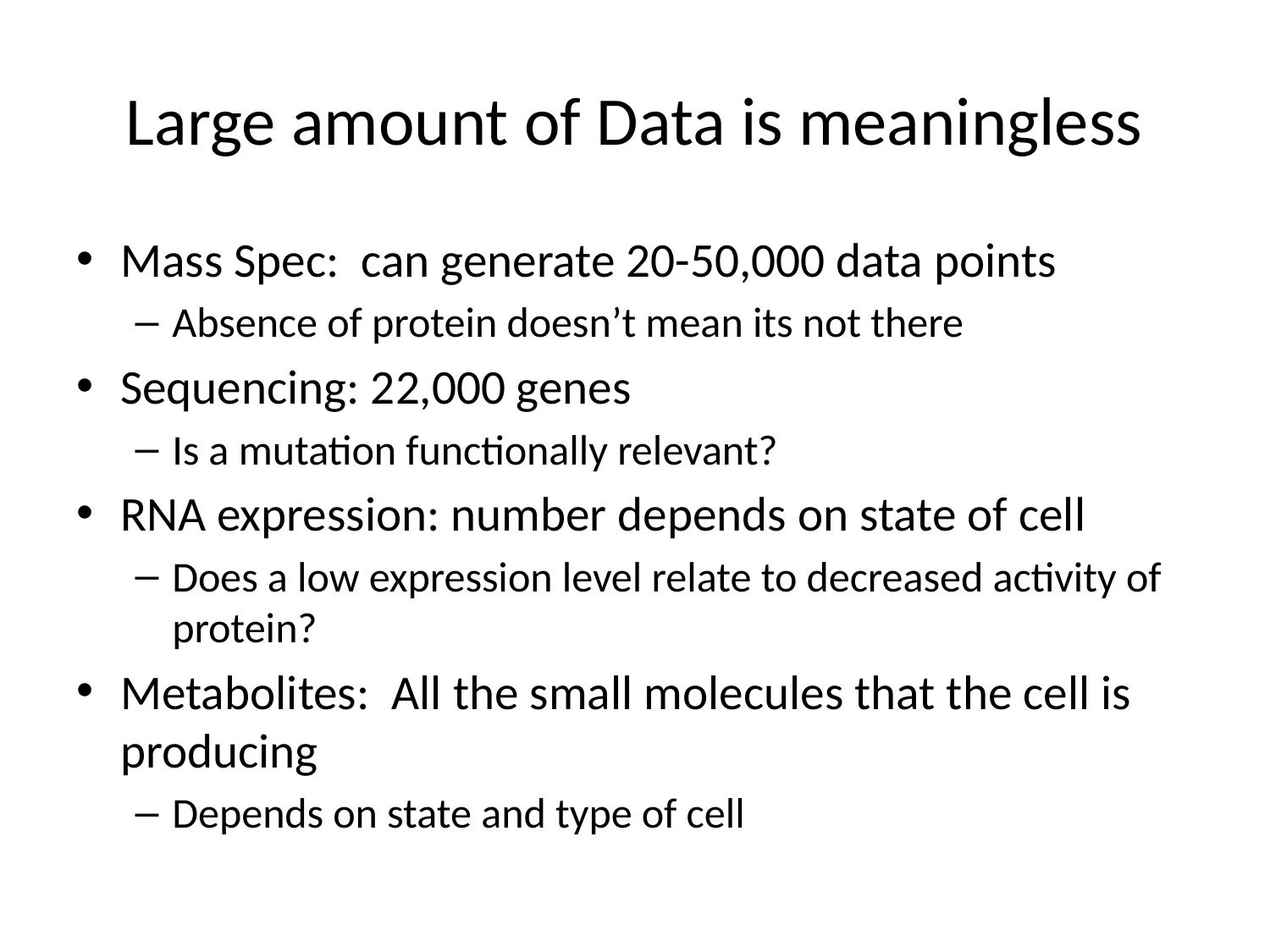

# Large amount of Data is meaningless
Mass Spec:  can generate 20-50,000 data points
Absence of protein doesn’t mean its not there
Sequencing: 22,000 genes
Is a mutation functionally relevant?
RNA expression: number depends on state of cell
Does a low expression level relate to decreased activity of protein?
Metabolites:  All the small molecules that the cell is producing
Depends on state and type of cell